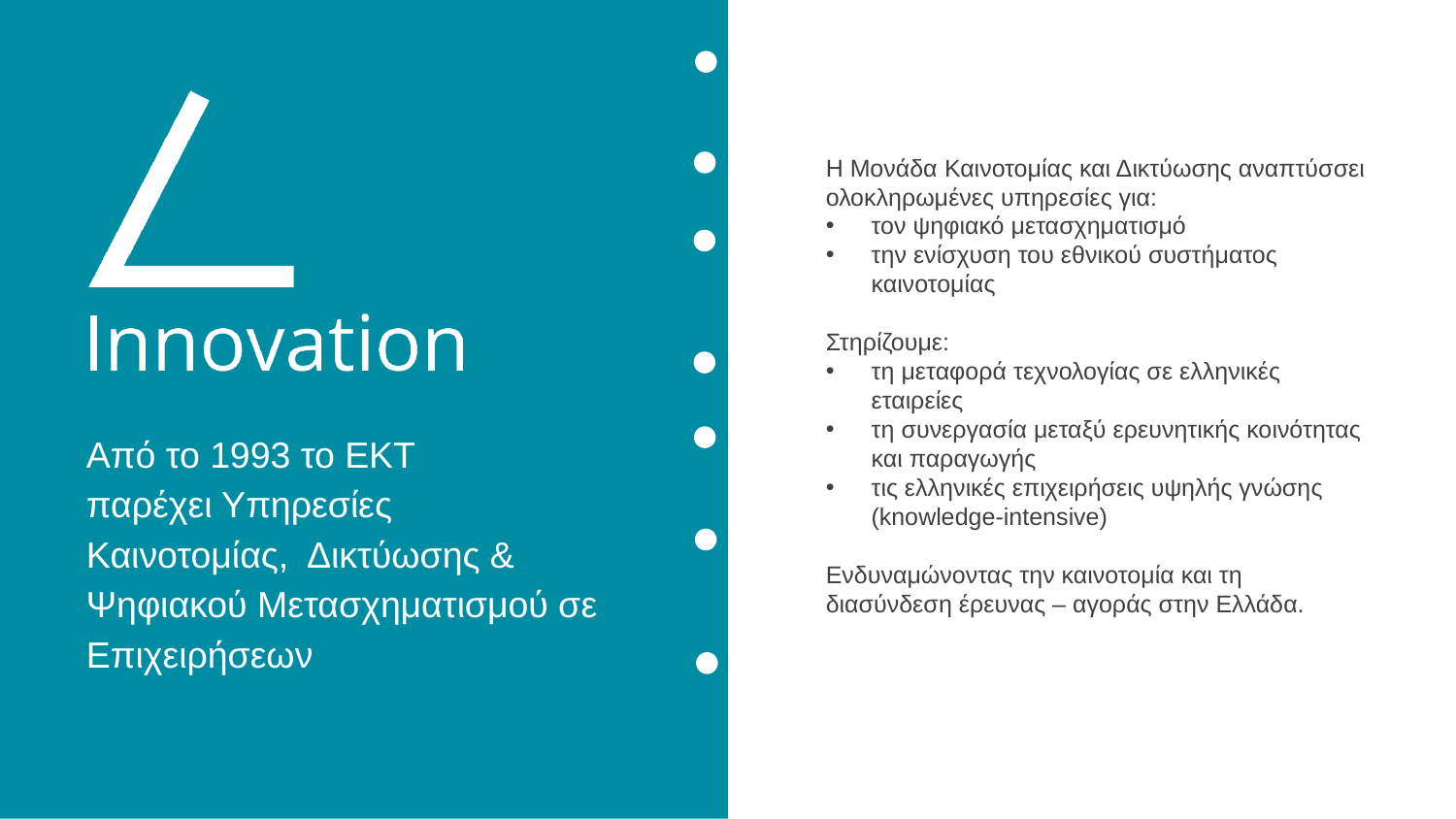

Η Μονάδα Καινοτομίας και Δικτύωσης αναπτύσσει ολοκληρωμένες υπηρεσίες για:
τον ψηφιακό μετασχηματισμό
την ενίσχυση του εθνικού συστήματος καινοτομίας

Στηρίζουμε:
τη μεταφορά τεχνολογίας σε ελληνικές εταιρείες
τη συνεργασία μεταξύ ερευνητικής κοινότητας και παραγωγής
τις ελληνικές επιχειρήσεις υψηλής γνώσης (knowledge-intensive)

Ενδυναμώνοντας την καινοτομία και τη διασύνδεση έρευνας – αγοράς στην Ελλάδα.

Από το 1993 το ΕΚΤ
παρέχει Υπηρεσίες Καινοτομίας,  Δικτύωσης & Ψηφιακού Μετασχηματισμού σε Επιχειρήσεων